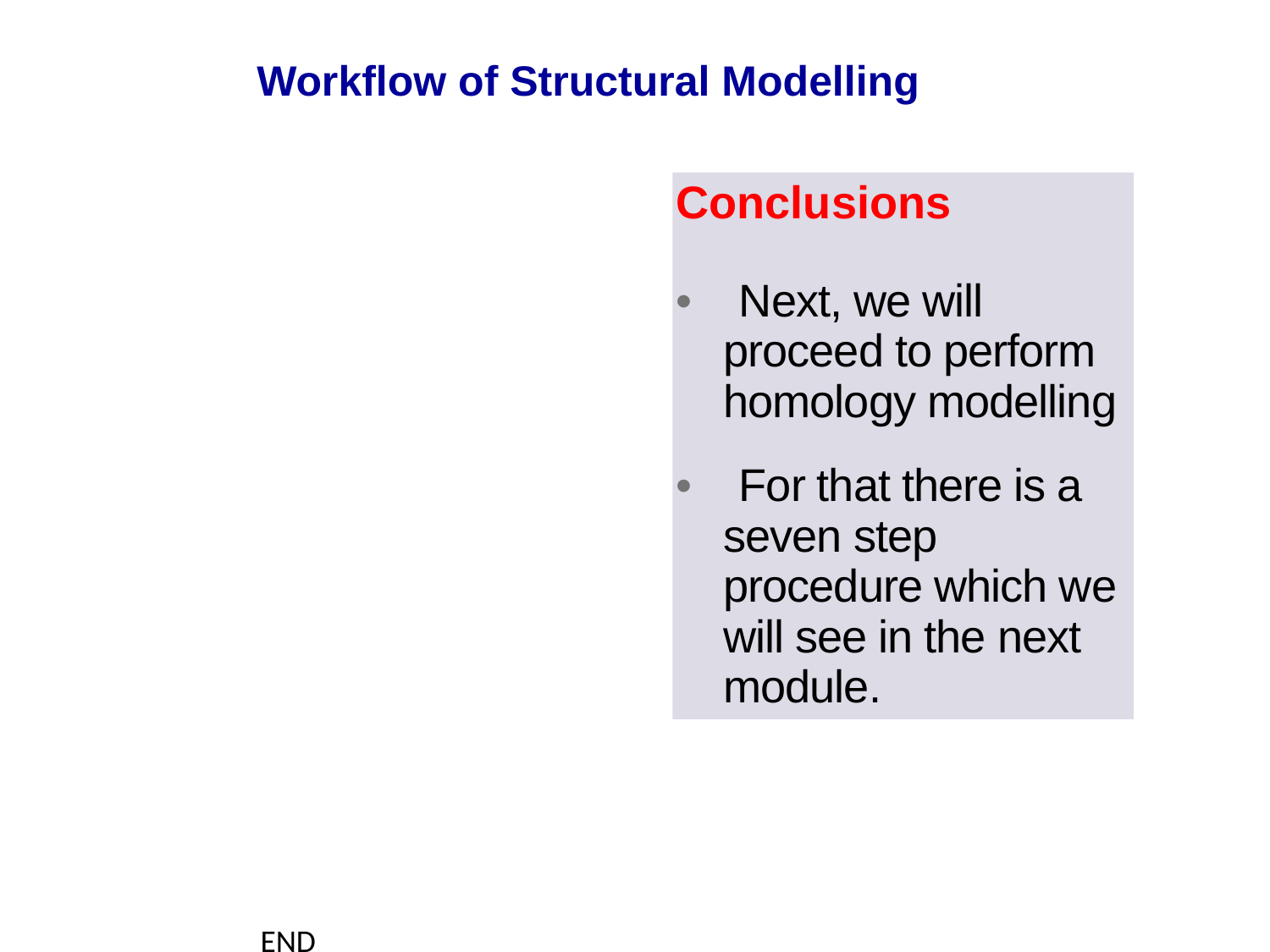

Workflow of Structural Modelling
Conclusions
•    Next, we will proceed to perform homology modelling
•    For that there is a seven step procedure which we will see in the next module.
END